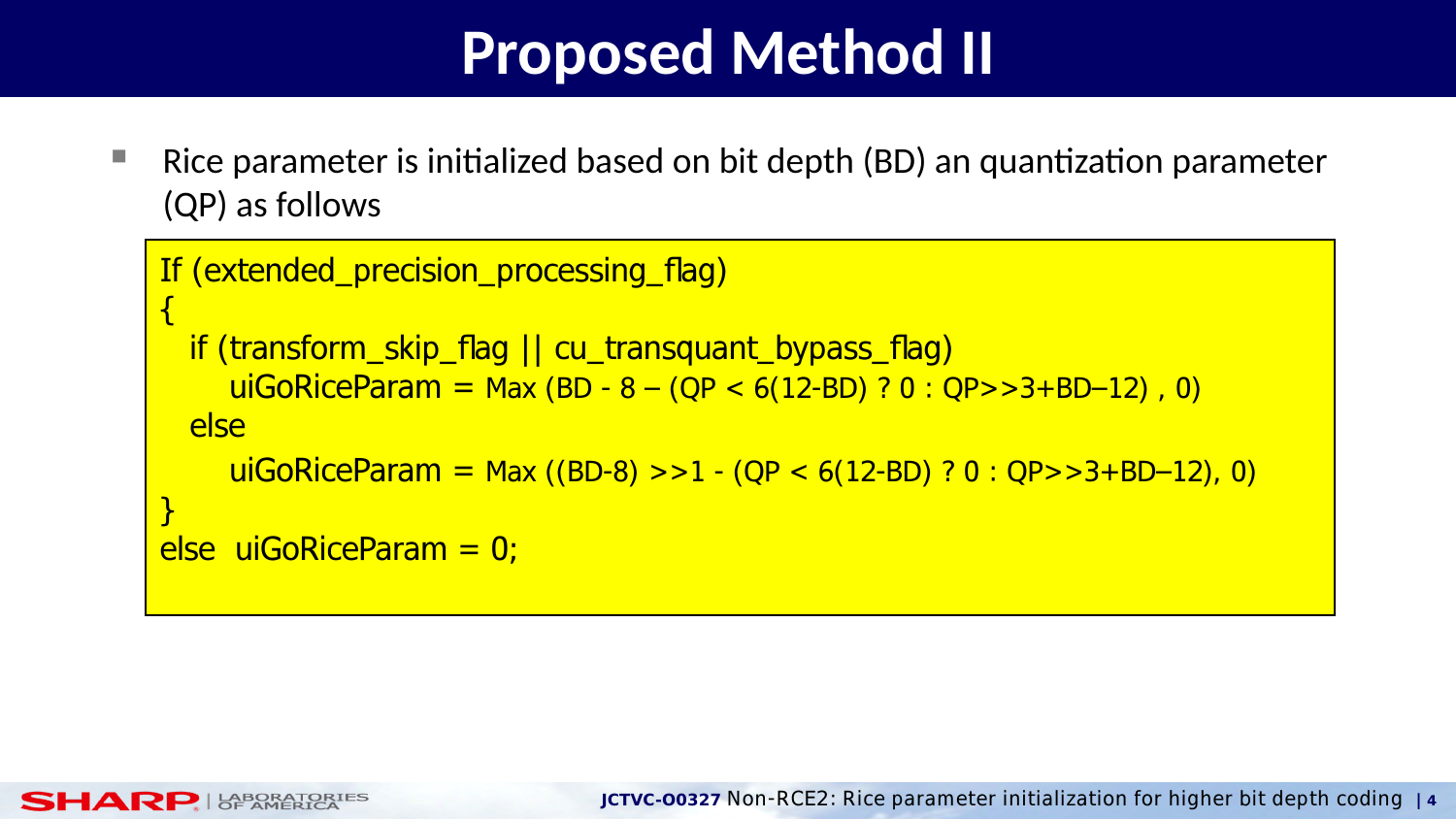

# Proposed Method II
Rice parameter is initialized based on bit depth (BD) an quantization parameter (QP) as follows
If (extended_precision_processing_flag)
{
   if (transform_skip_flag || cu_transquant_bypass_flag)
       uiGoRiceParam = Max (BD - 8 – (QP < 6(12-BD) ? 0 : QP>>3+BD–12) , 0)
   else
       uiGoRiceParam = Max ((BD-8) >>1 - (QP < 6(12-BD) ? 0 : QP>>3+BD–12), 0)
}
else  uiGoRiceParam = 0;